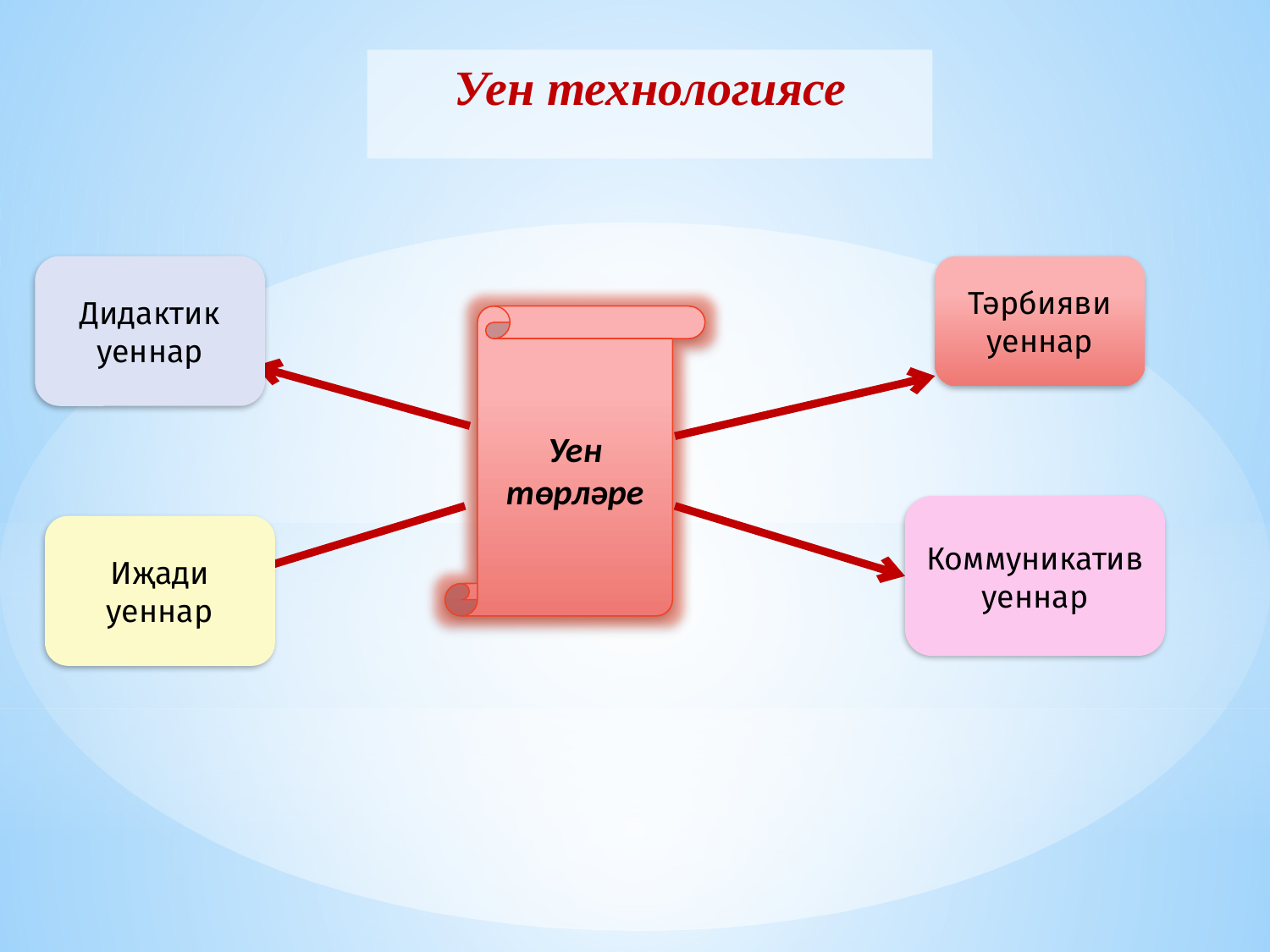

Уен технологиясе
Дидактик уеннар
Тәрбияви уеннар
Уен
төрләре
Коммуникатив уеннар
Иҗади уеннар
#